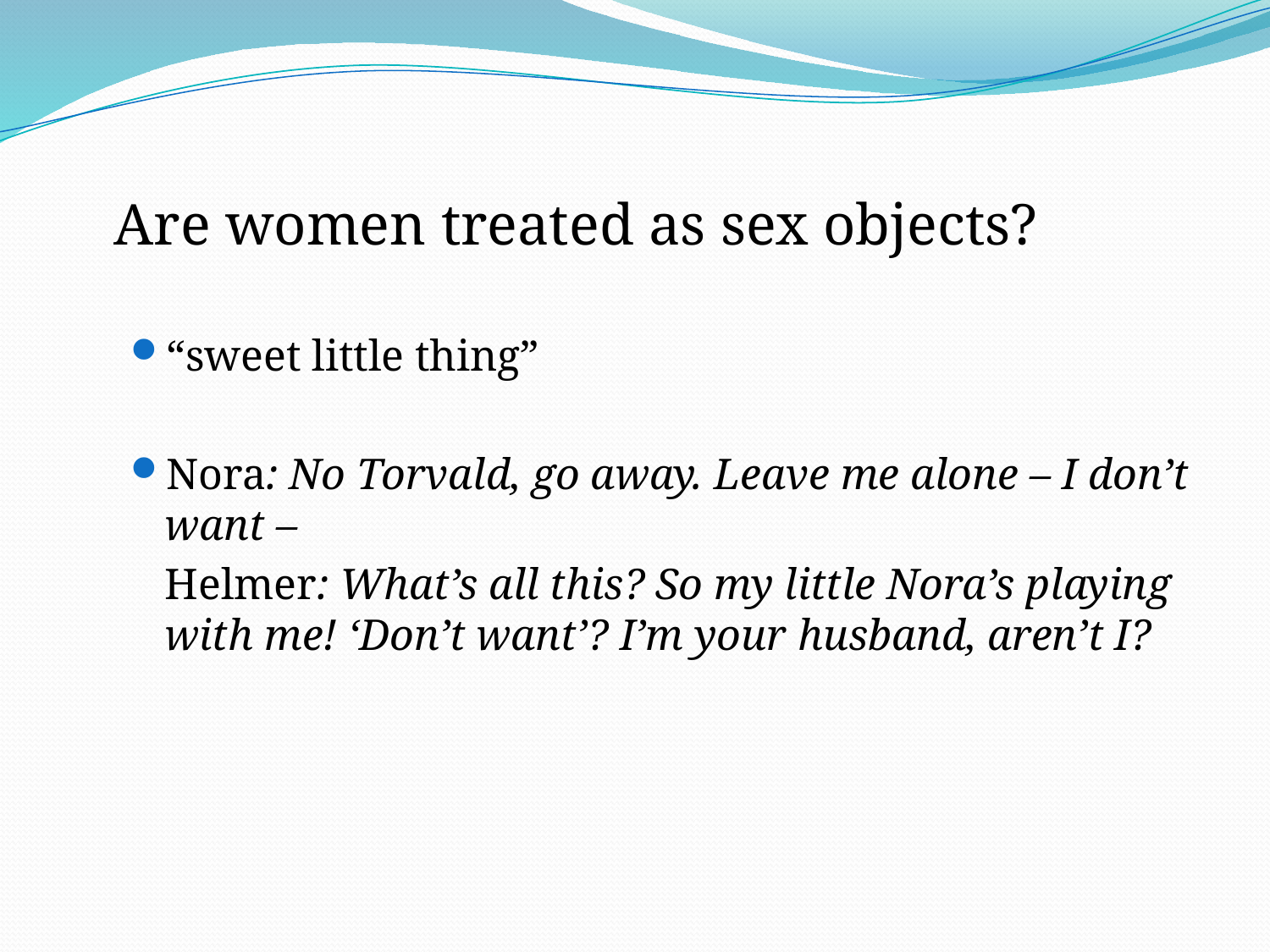

Are women treated as sex objects?

“sweet little thing”

Nora: No Torvald, go away. Leave me alone – I don’t want –
	Helmer: What’s all this? So my little Nora’s playing with me! ‘Don’t want’? I’m your husband, aren’t I?